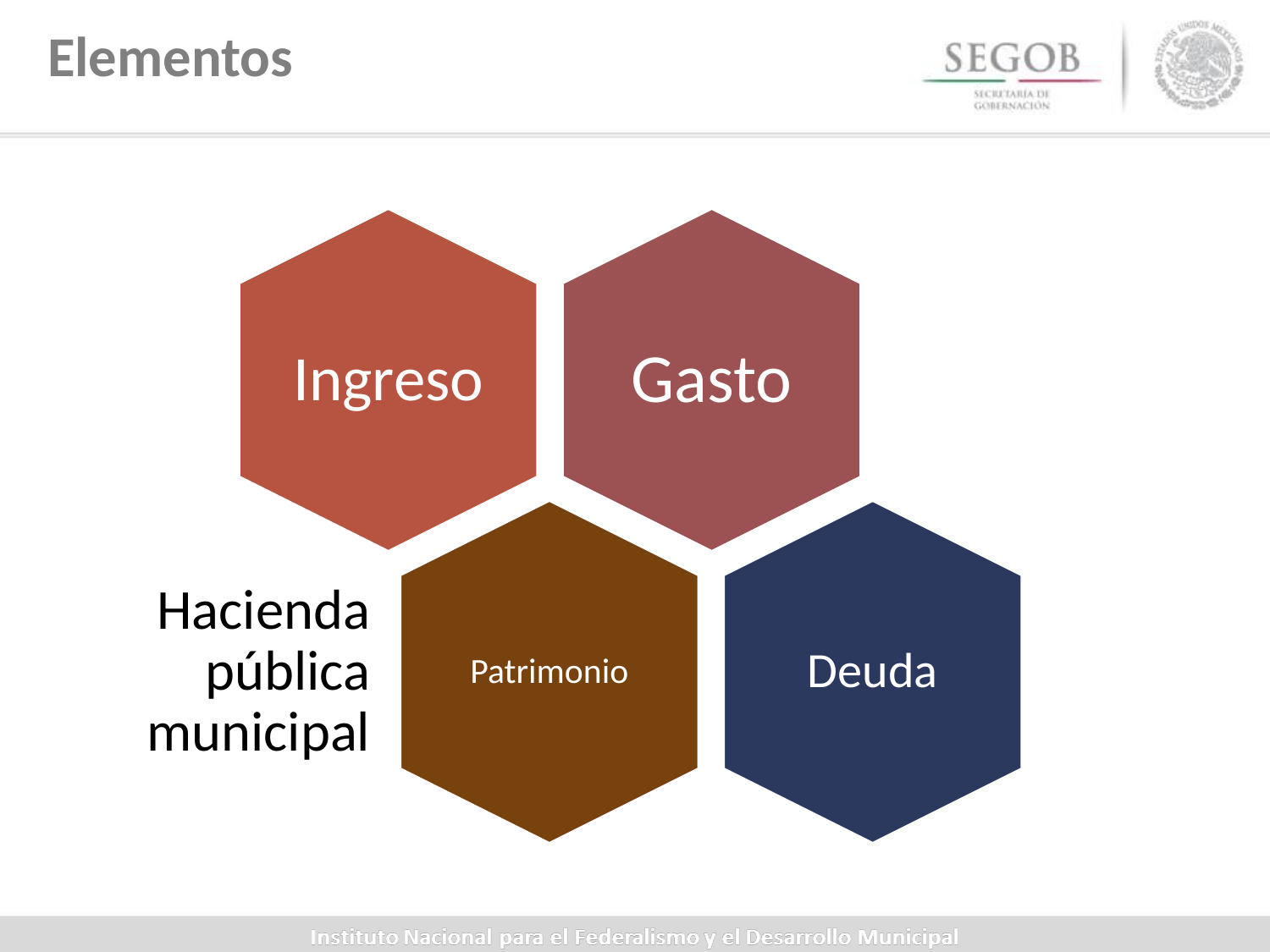

Elementos
Gasto
Ingreso
Patrimonio
Hacienda pública municipal
Deuda